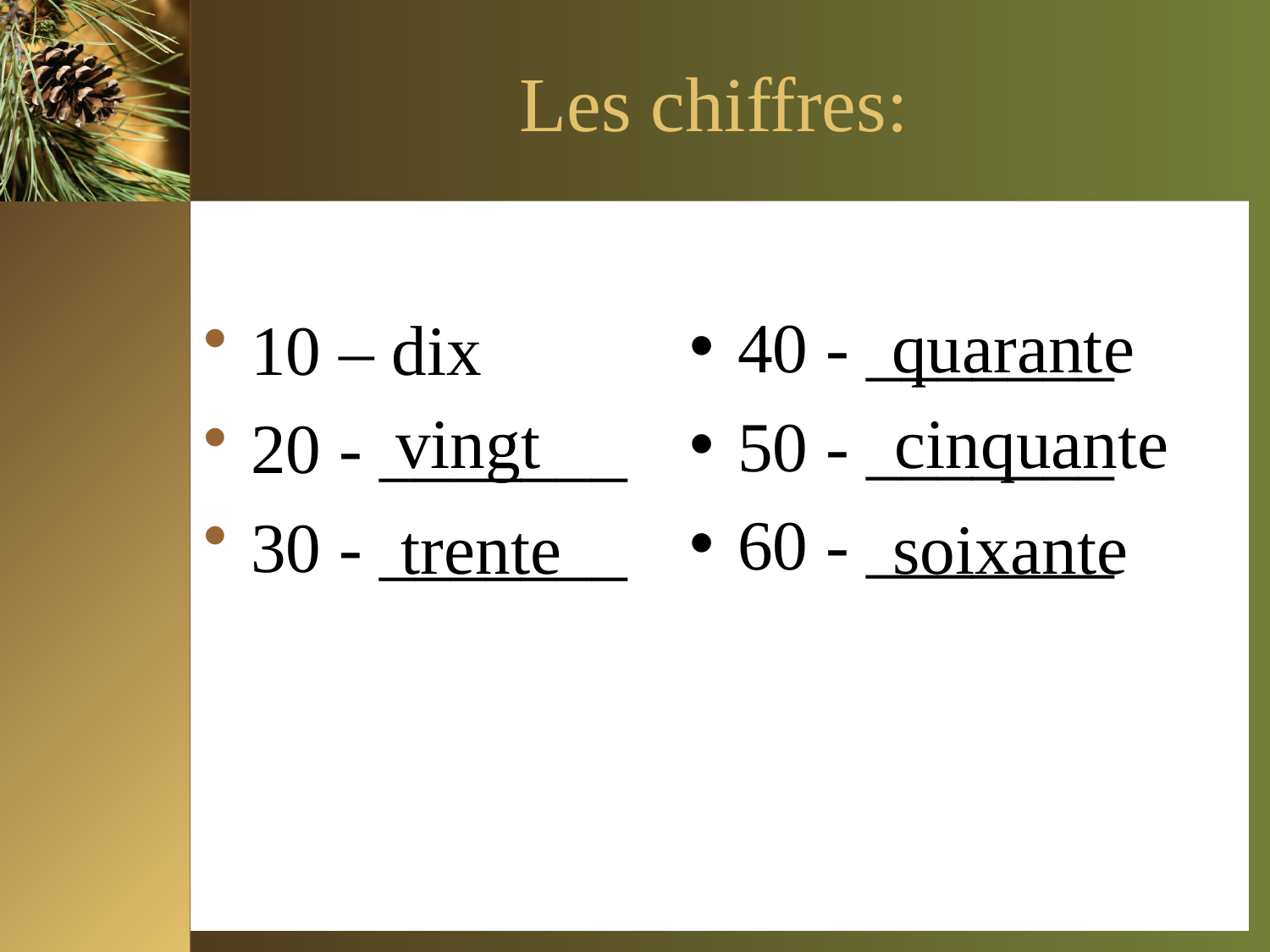

# Les chiffres:
40 - _______
50 - _______
60 - _______

quarante
10 – dix
20 - _______
30 - _______
vingt

cinquante
trente
soixante